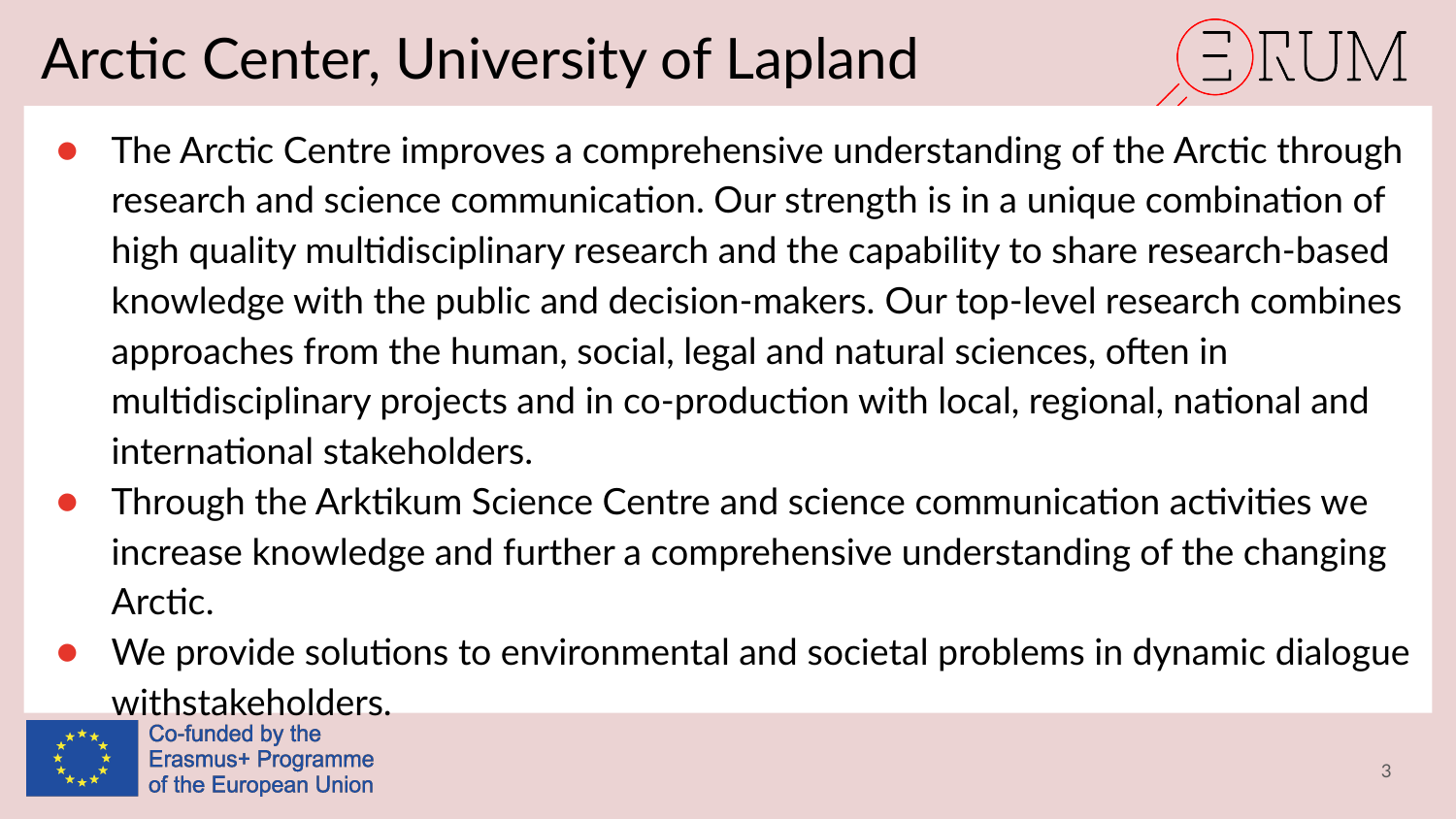

# Arctic Center, University of Lapland
The Arctic Centre improves a comprehensive understanding of the Arctic through research and science communication. Our strength is in a unique combination of high quality multidisciplinary research and the capability to share research-based knowledge with the public and decision-makers. Our top-level research combines approaches from the human, social, legal and natural sciences, often in multidisciplinary projects and in co-production with local, regional, national and international stakeholders.
Through the Arktikum Science Centre and science communication activities we increase knowledge and further a comprehensive understanding of the changing Arctic.
We provide solutions to environmental and societal problems in dynamic dialogue withstakeholders.
3